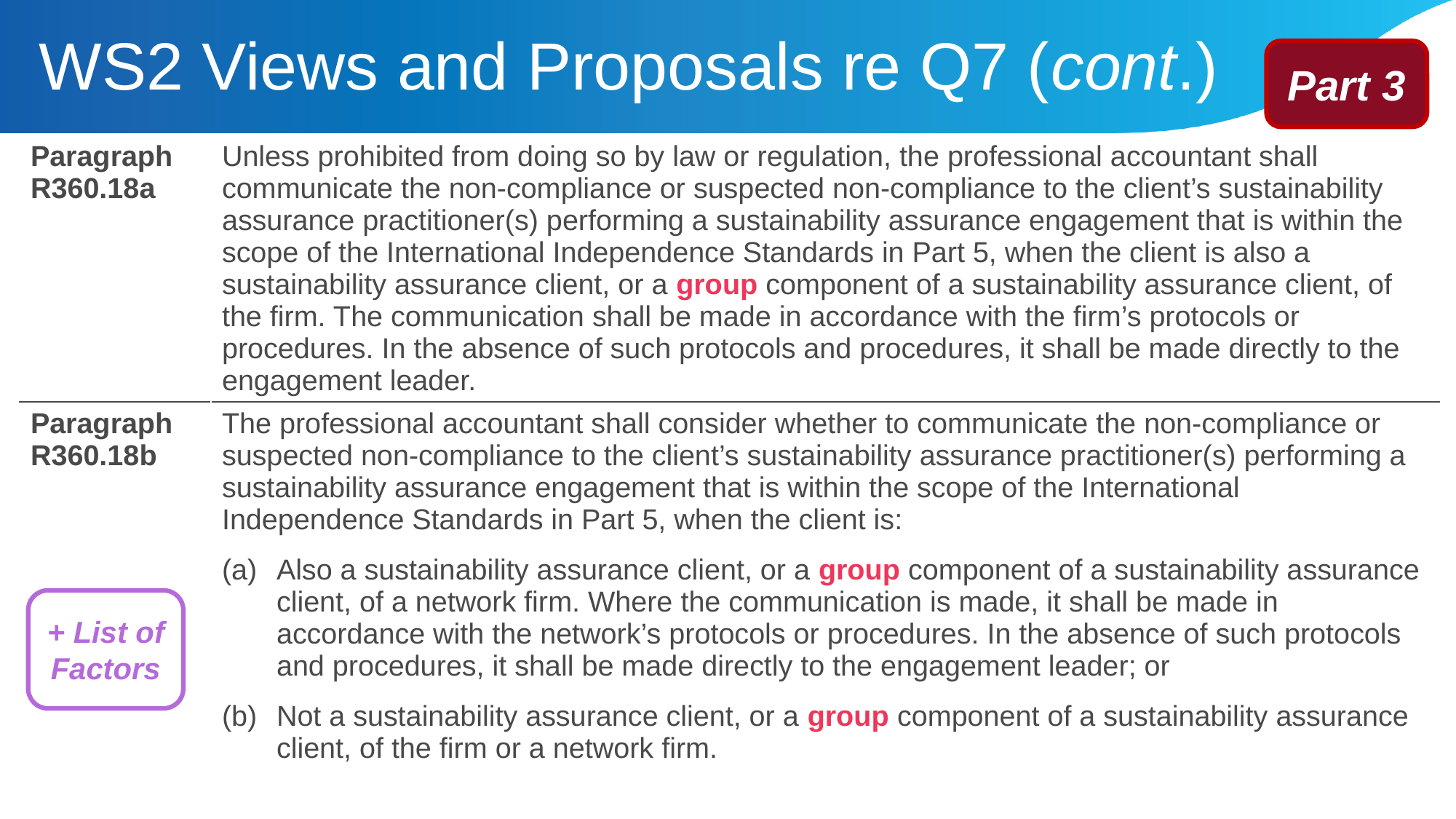

WS2 Views and Proposals re Q7 (cont.)
Part 3
| Paragraph R360.18a | Unless prohibited from doing so by law or regulation, the professional accountant shall communicate the non-compliance or suspected non-compliance to the client’s sustainability assurance practitioner(s) performing a sustainability assurance engagement that is within the scope of the International Independence Standards in Part 5, when the client is also a sustainability assurance client, or a group component of a sustainability assurance client, of the firm. The communication shall be made in accordance with the firm’s protocols or procedures. In the absence of such protocols and procedures, it shall be made directly to the engagement leader. |
| --- | --- |
| Paragraph R360.18b | The professional accountant shall consider whether to communicate the non-compliance or suspected non-compliance to the client’s sustainability assurance practitioner(s) performing a sustainability assurance engagement that is within the scope of the International Independence Standards in Part 5, when the client is: Also a sustainability assurance client, or a group component of a sustainability assurance client, of a network firm. Where the communication is made, it shall be made in accordance with the network’s protocols or procedures. In the absence of such protocols and procedures, it shall be made directly to the engagement leader; or Not a sustainability assurance client, or a group component of a sustainability assurance client, of the firm or a network firm. |
+ List of Factors